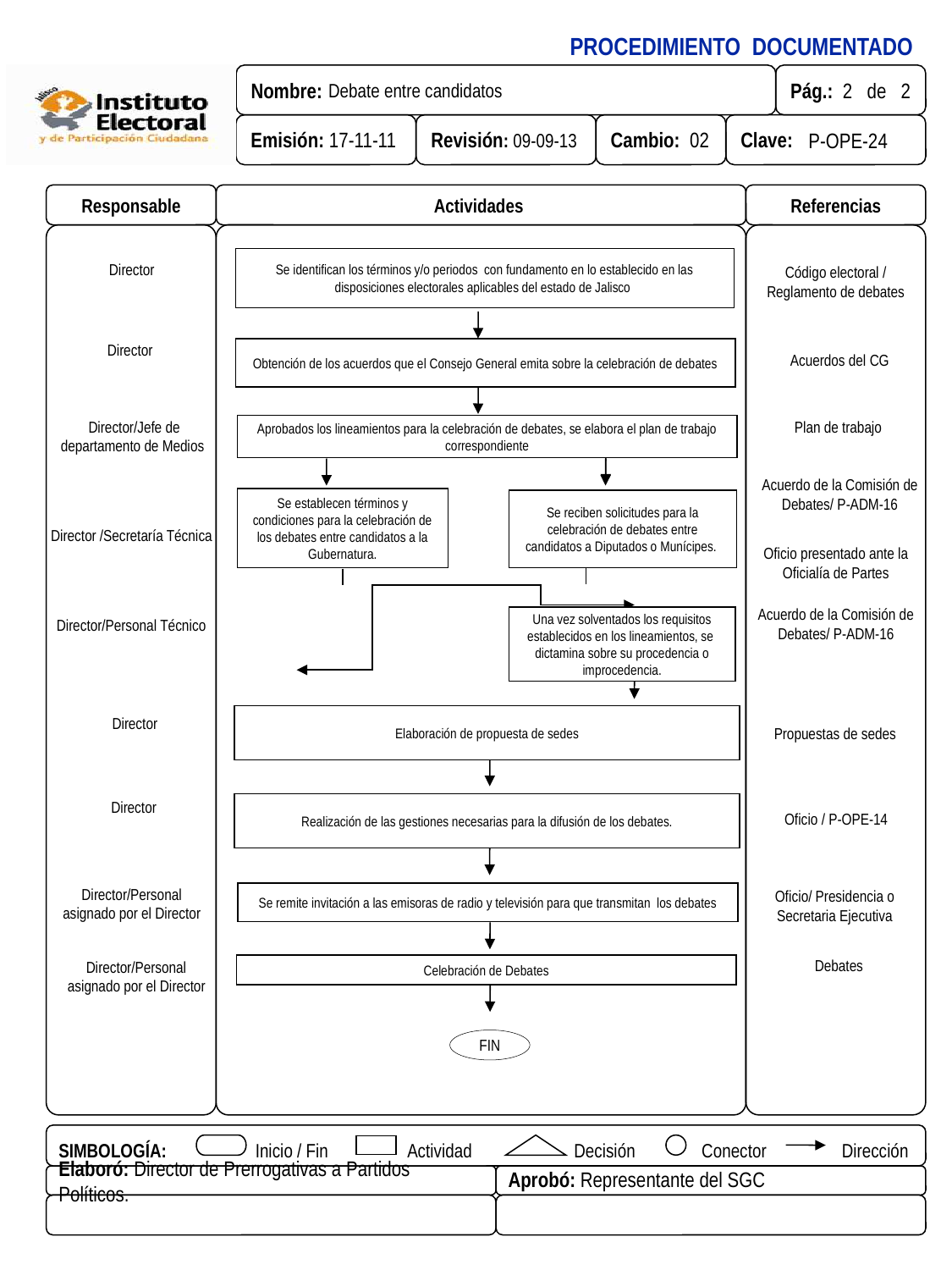

Responsable
Actividades
Referencias

Se identifican los términos y/o periodos  con fundamento en lo establecido en las disposiciones electorales aplicables del estado de Jalisco
Director
Código electoral / Reglamento de debates
Director
Obtención de los acuerdos que el Consejo General emita sobre la celebración de debates
Acuerdos del CG
Aprobados los lineamientos para la celebración de debates, se elabora el plan de trabajo correspondiente
Director/Jefe de departamento de Medios
Plan de trabajo
Acuerdo de la Comisión de Debates/ P-ADM-16
Se establecen términos y condiciones para la celebración de los debates entre candidatos a la Gubernatura.
Se reciben solicitudes para la celebración de debates entre candidatos a Diputados o Munícipes.
Director /Secretaría Técnica
Oficio presentado ante la Oficialía de Partes
Acuerdo de la Comisión de Debates/ P-ADM-16
Una vez solventados los requisitos establecidos en los lineamientos, se  dictamina sobre su procedencia o improcedencia.
Director/Personal Técnico
Elaboración de propuesta de sedes
Director
Propuestas de sedes

Oficio / P-OPE-14
Realización de las gestiones necesarias para la difusión de los debates.
Director
Director/Personal asignado por el Director
Se remite invitación a las emisoras de radio y televisión para que transmitan  los debates
Oficio/ Presidencia o Secretaria Ejecutiva
Debates
Celebración de Debates
Director/Personal asignado por el Director

FIN